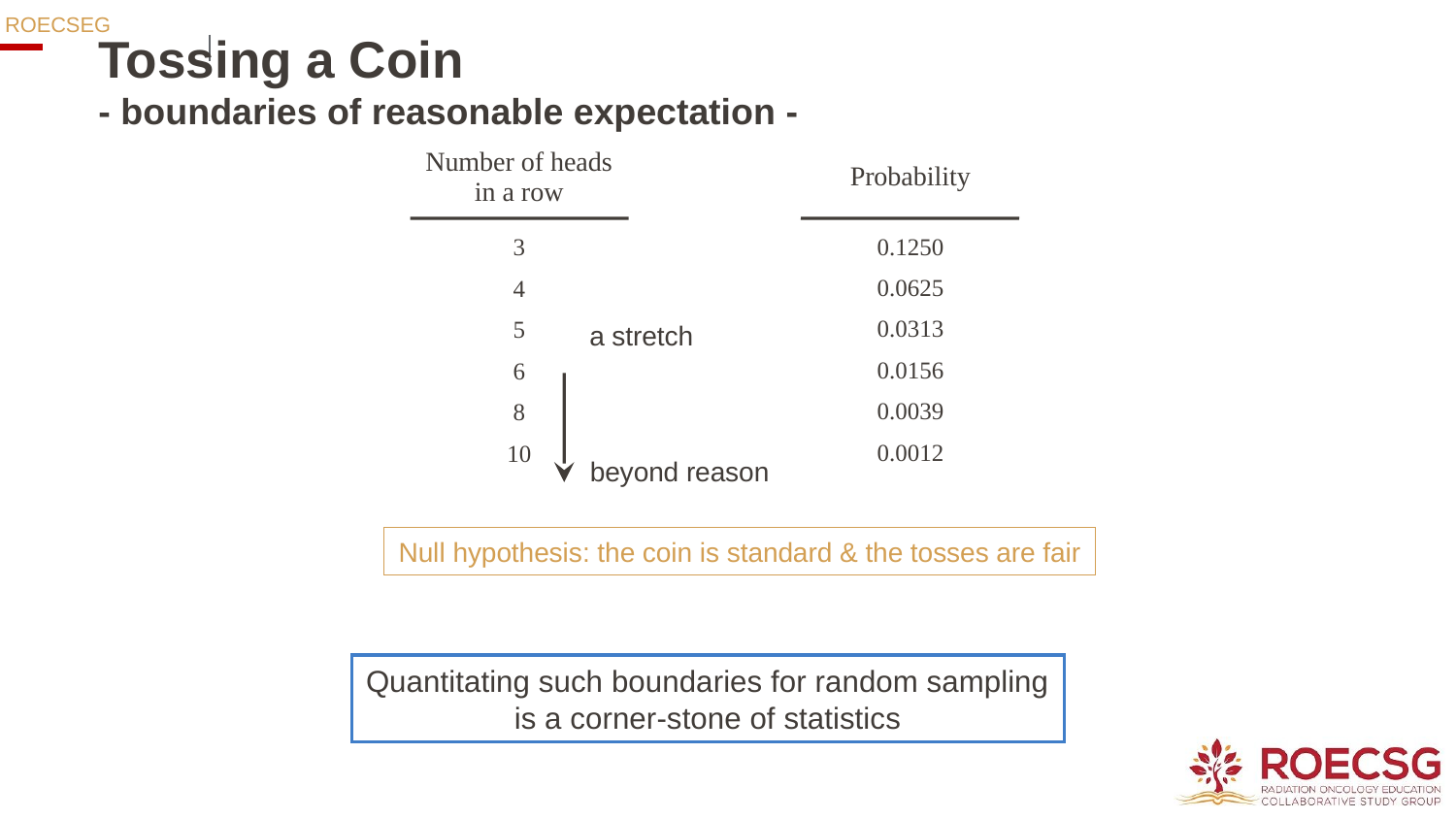

# Tossing a Coin - boundaries of reasonable expectation -
Probability
Number of heads in a row
0.1250
0.0625
0.0313
0.0156
0.0039
0.0012
3
4
5
6
8
10

a stretch

beyond reason
Null hypothesis: the coin is standard & the tosses are fair
Quantitating such boundaries for random sampling
is a corner-stone of statistics